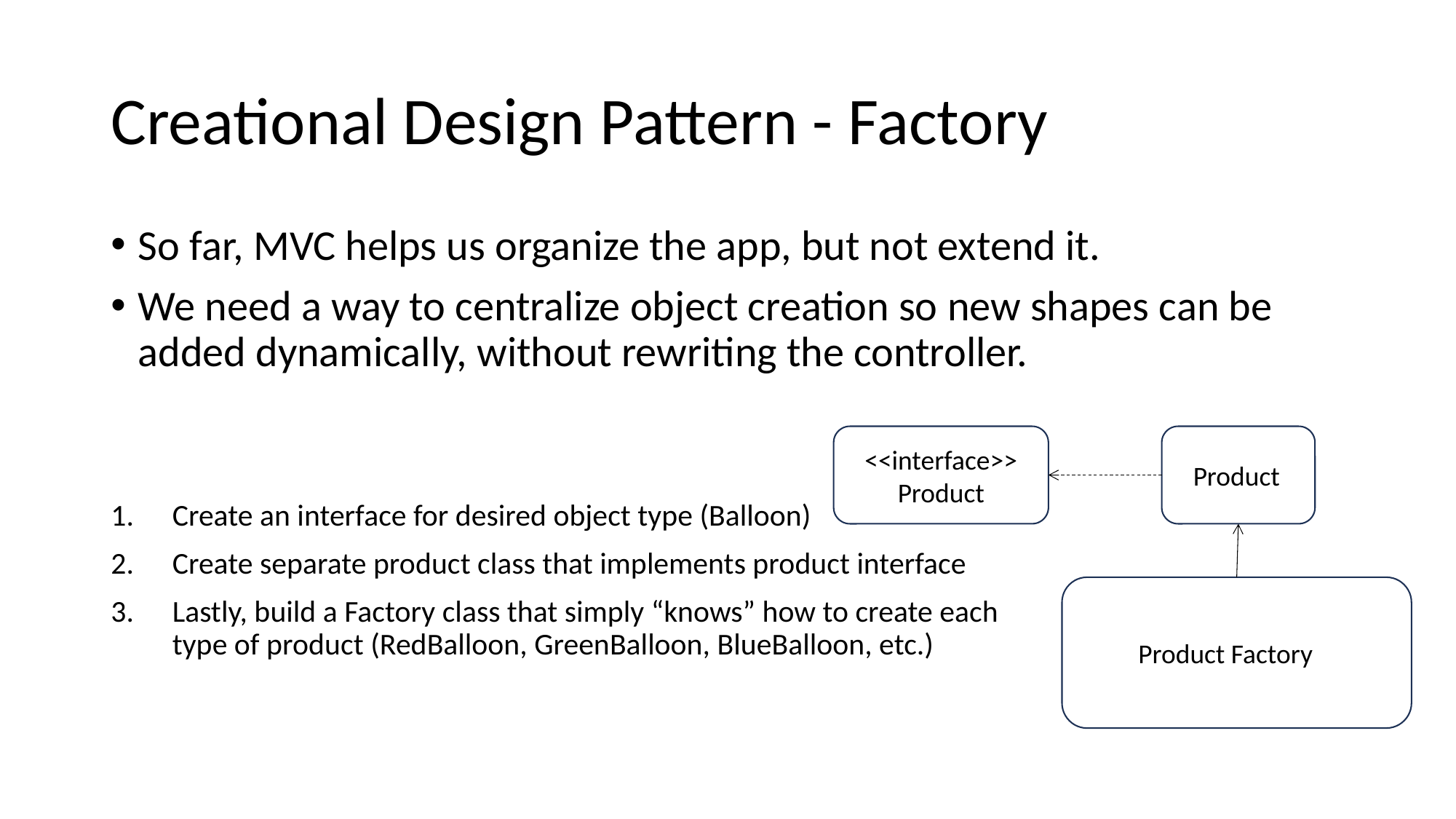

# Creational Design Pattern - Factory
So far, MVC helps us organize the app, but not extend it.
We need a way to centralize object creation so new shapes can be added dynamically, without rewriting the controller.

Create an interface for desired object type (Balloon)
Create separate product class that implements product interface
Lastly, build a Factory class that simply “knows” how to create each
type of product (RedBalloon, GreenBalloon, BlueBalloon, etc.)

<<interface>>
Product

Product

Product Factory